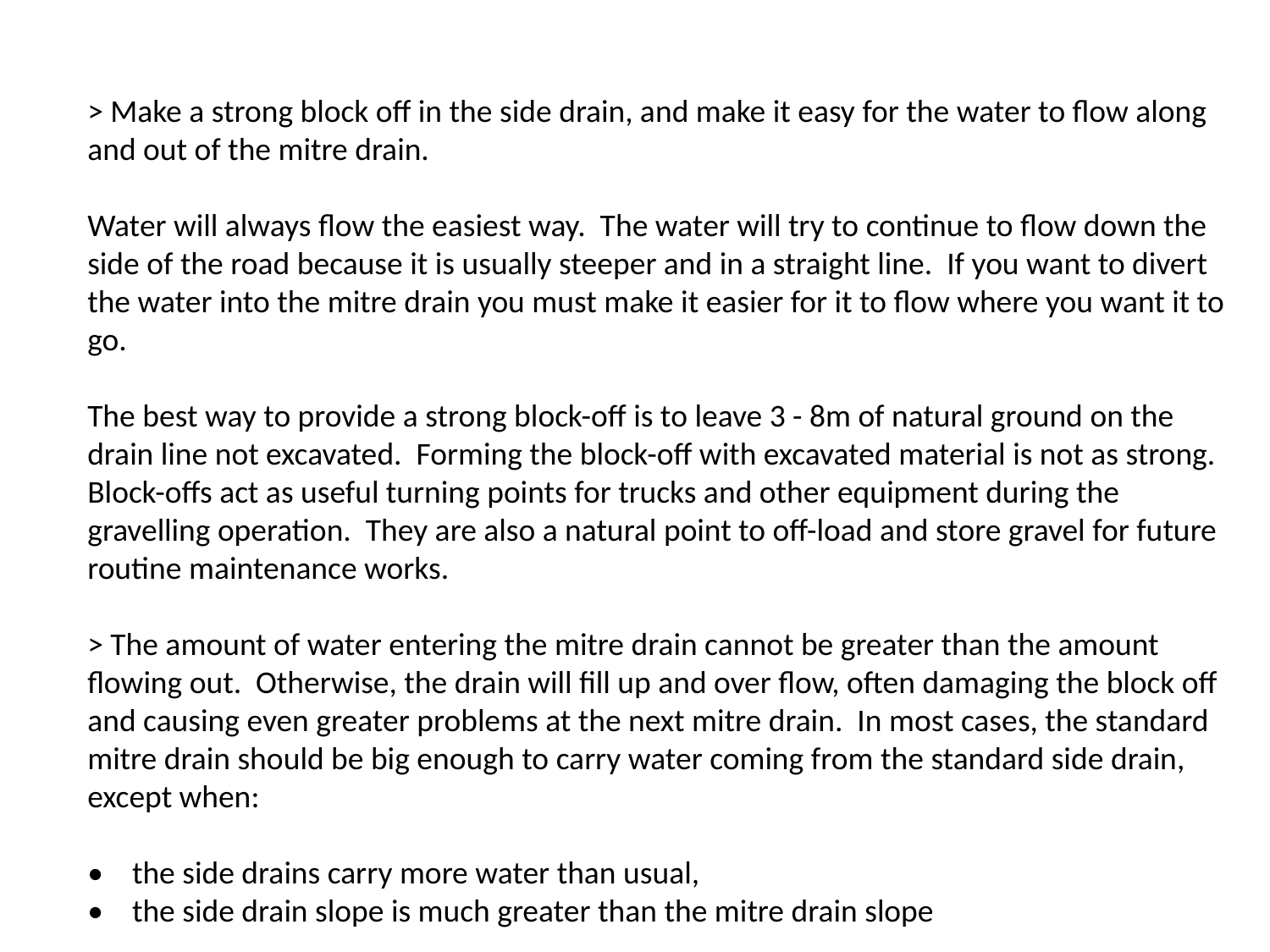

> Make a strong block off in the side drain, and make it easy for the water to flow along
and out of the mitre drain.

Water will always flow the easiest way.  The water will try to continue to flow down the side of the road because it is usually steeper and in a straight line.  If you want to divert the water into the mitre drain you must make it easier for it to flow where you want it to go.

The best way to provide a strong block-off is to leave 3 - 8m of natural ground on the drain line not excavated.  Forming the block-off with excavated material is not as strong.  Block-offs act as useful turning points for trucks and other equipment during the gravelling operation.  They are also a natural point to off-load and store gravel for future routine maintenance works.

> The amount of water entering the mitre drain cannot be greater than the amount flowing out.  Otherwise, the drain will fill up and over flow, often damaging the block off and causing even greater problems at the next mitre drain.  In most cases, the standard mitre drain should be big enough to carry water coming from the standard side drain, except when:

•    the side drains carry more water than usual,
•    the side drain slope is much greater than the mitre drain slope

In such cases, the mitre drain should be made wider than the side drain so that it can carry more water.